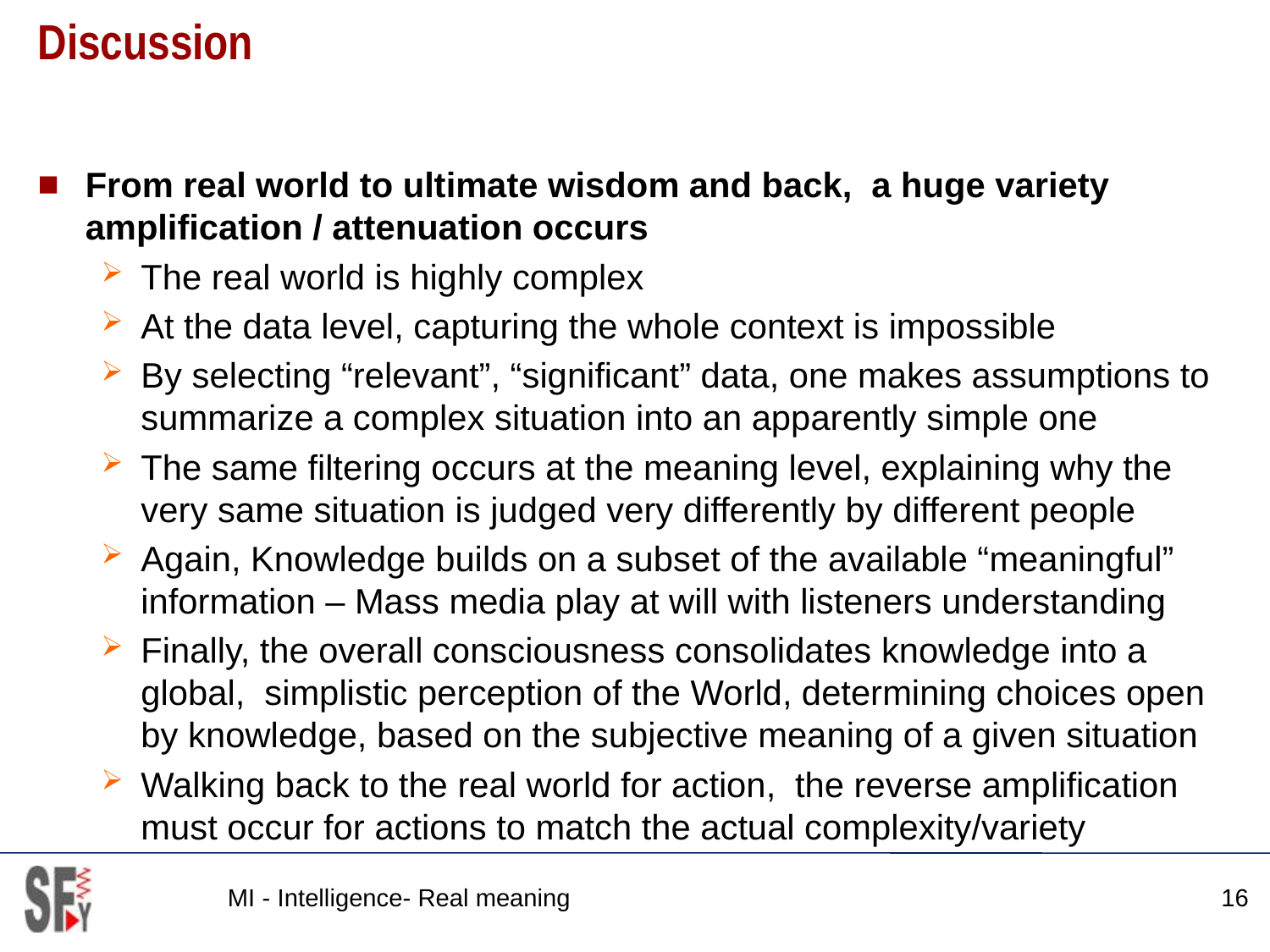

# Discussion
From real world to ultimate wisdom and back,  a huge variety amplification / attenuation occurs
The real world is highly complex
At the data level, capturing the whole context is impossible
By selecting “relevant”, “significant” data, one makes assumptions to summarize a complex situation into an apparently simple one
The same filtering occurs at the meaning level, explaining why the very same situation is judged very differently by different people
Again, Knowledge builds on a subset of the available “meaningful” information – Mass media play at will with listeners understanding
Finally, the overall consciousness consolidates knowledge into a global,  simplistic perception of the World, determining choices open by knowledge, based on the subjective meaning of a given situation
Walking back to the real world for action,  the reverse amplification must occur for actions to match the actual complexity/variety
MI - Intelligence- Real meaning
16